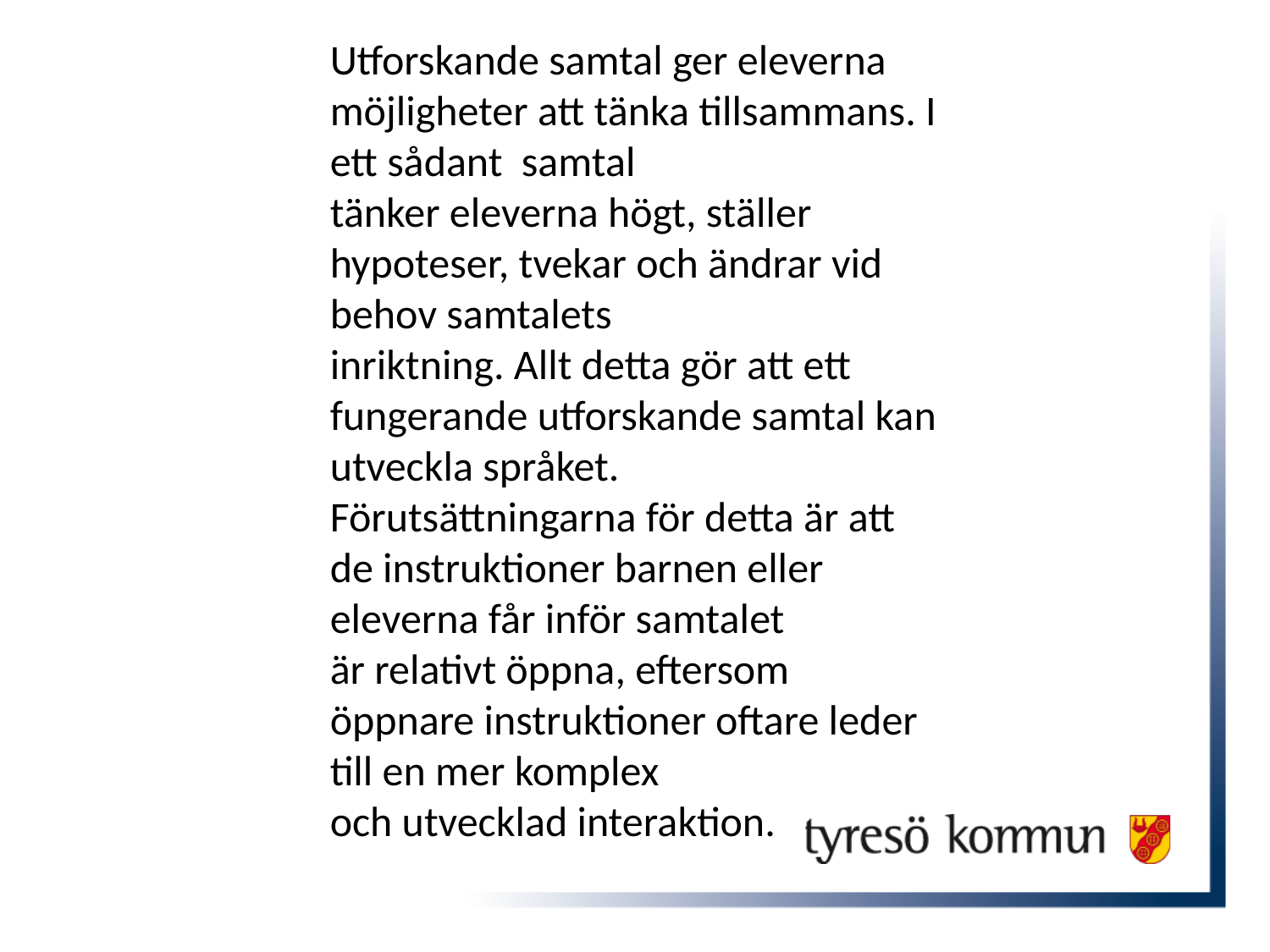

Utforskande samtal ger eleverna möjligheter att tänka tillsammans. I ett sådant  samtal
tänker eleverna högt, ställer hypoteser, tvekar och ändrar vid behov samtalets
inriktning. Allt detta gör att ett fungerande utforskande samtal kan utveckla språket.
Förutsättningarna för detta är att de instruktioner barnen eller eleverna får inför samtalet
är relativt öppna, eftersom öppnare instruktioner oftare leder till en mer komplex
och utvecklad interaktion.